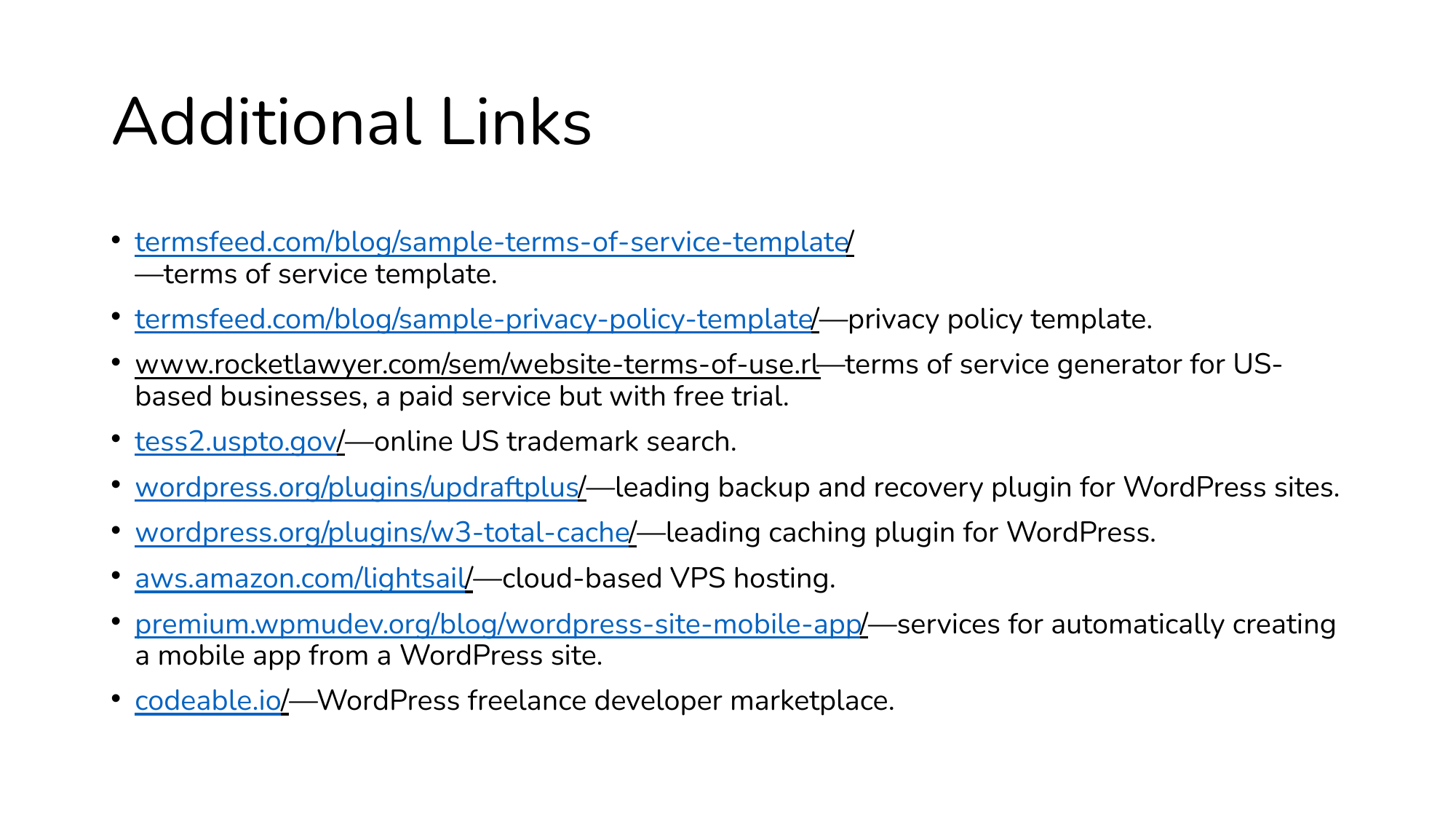

# Additional Links
termsfeed.com/blog/sample-terms-of-service-template/
—terms of service template.
termsfeed.com/blog/sample-privacy-policy-template/—privacy policy template.
www.rocketlawyer.com/sem/website-terms-of-use.rl—terms of service generator for US-based businesses, a paid service but with free trial.
tess2.uspto.gov/—online US trademark search.
wordpress.org/plugins/updraftplus/—leading backup and recovery plugin for WordPress sites.
wordpress.org/plugins/w3-total-cache/—leading caching plugin for WordPress.
aws.amazon.com/lightsail/—cloud-based VPS hosting.
premium.wpmudev.org/blog/wordpress-site-mobile-app/—services for automatically creating a mobile app from a WordPress site.
codeable.io/—WordPress freelance developer marketplace.